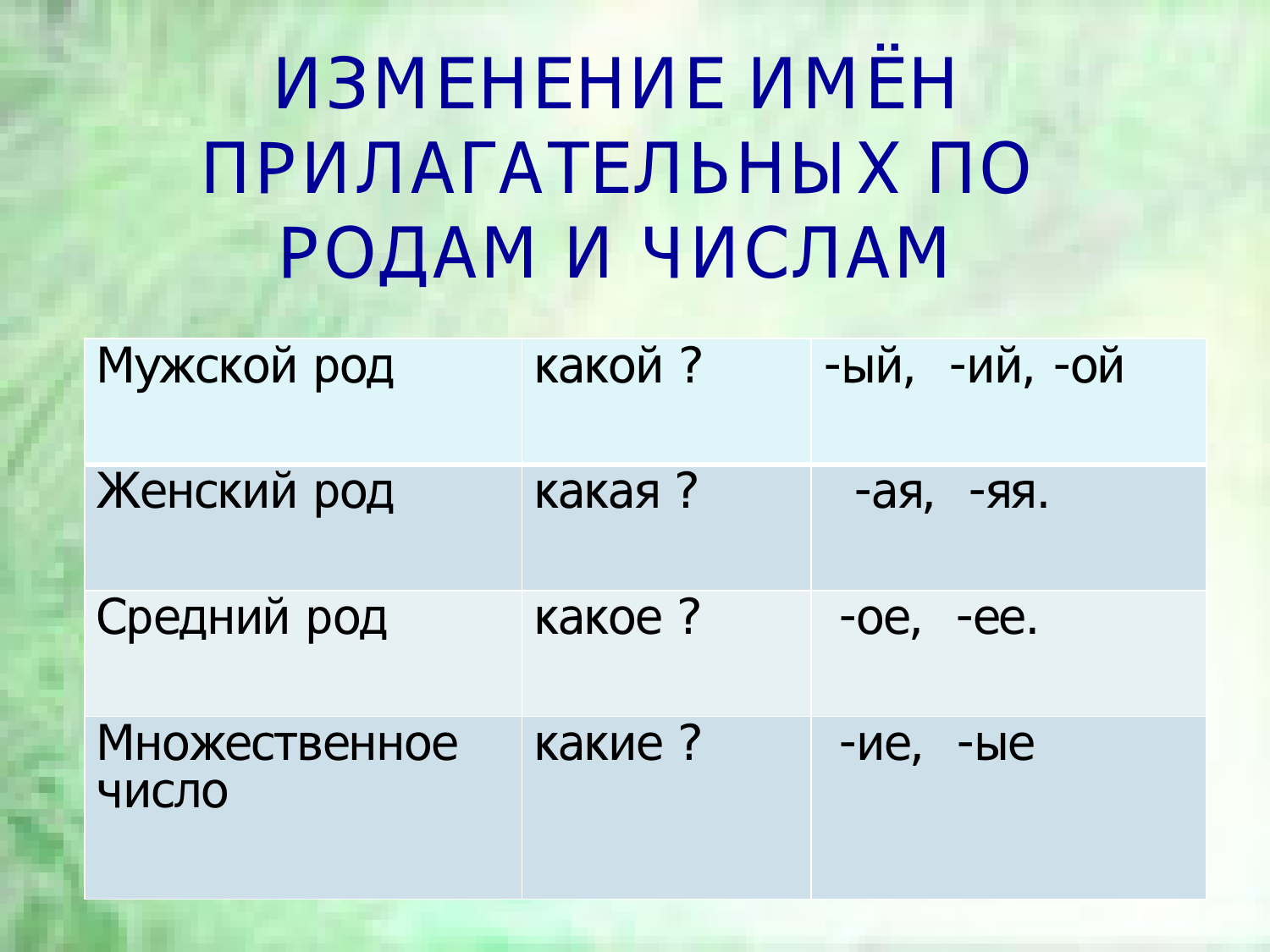

# Изменение имён прилагательных по родам и числам

| Мужской род | какой ? | -ый, -ий, -ой |
| --- | --- | --- |
| Женский род | какая ? | -ая, -яя. |
| Средний род | какое ? | -ое, -ее. |
| Множественное число | какие ? | -ие, -ые |